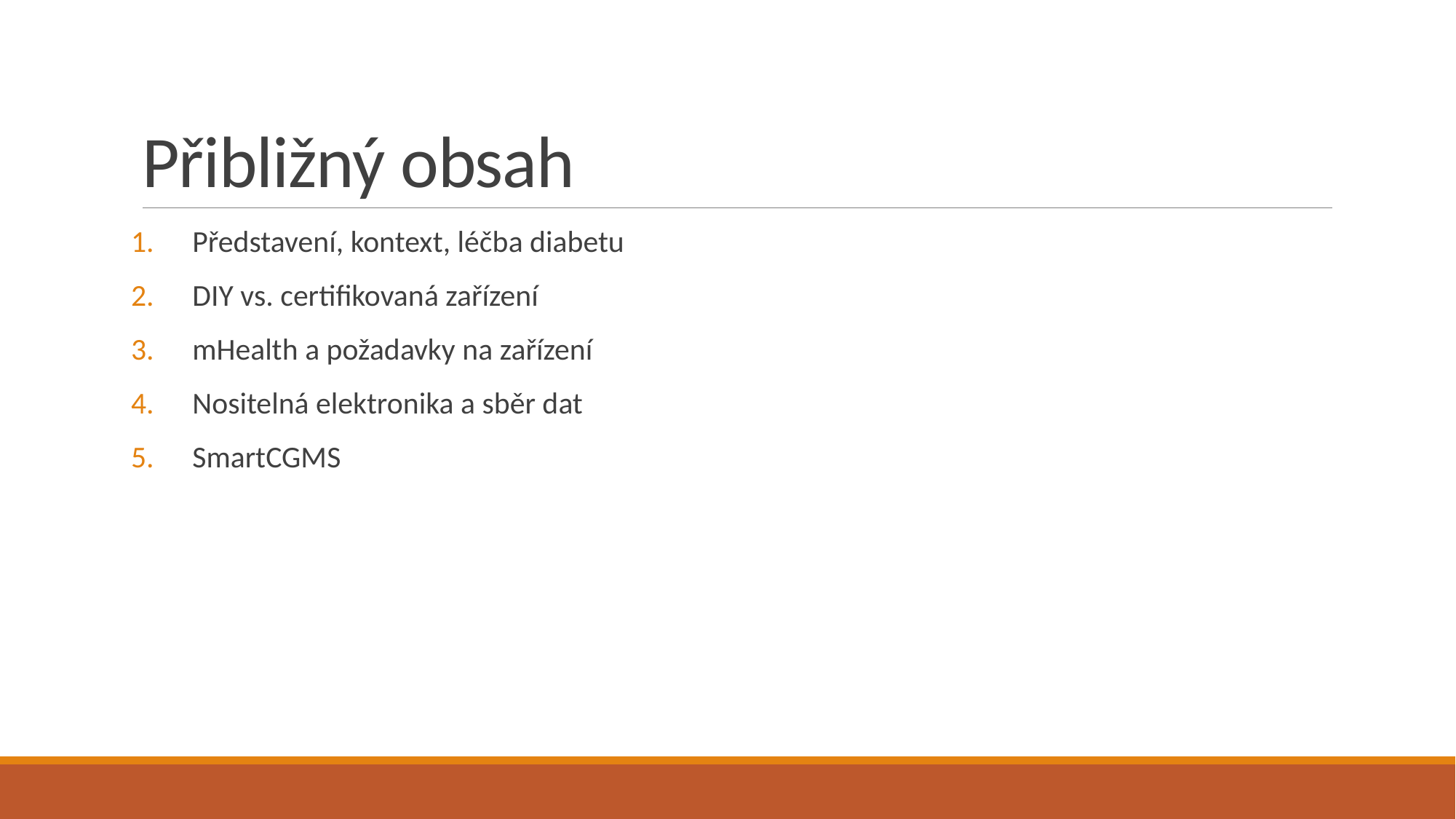

# Přibližný obsah
Představení, kontext, léčba diabetu
DIY vs. certifikovaná zařízení
mHealth a požadavky na zařízení
Nositelná elektronika a sběr dat
SmartCGMS